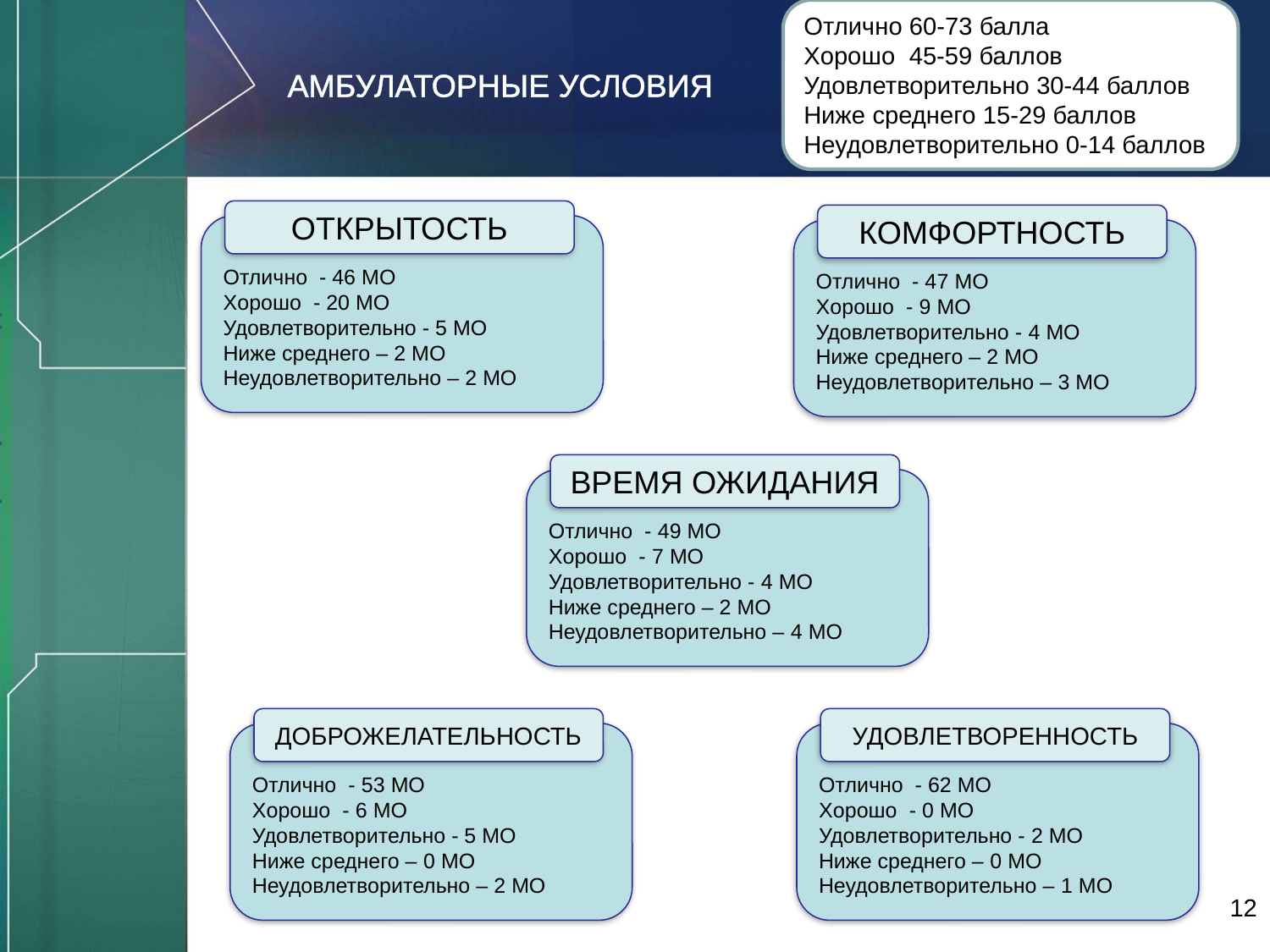

Отлично 60-73 балла
Хорошо  45-59 баллов
Удовлетворительно 30-44 баллов
Ниже среднего 15-29 баллов
Неудовлетворительно 0-14 баллов
АМБУЛАТОРНЫЕ УСЛОВИЯ
ОТКРЫТОСТЬ
КОМФОРТНОСТЬ

Отлично  - 46 МО
Хорошо  - 20 МО
Удовлетворительно - 5 МО
Ниже среднего – 2 МО
Неудовлетворительно – 2 МО

Отлично  - 47 МО
Хорошо  - 9 МО
Удовлетворительно - 4 МО
Ниже среднего – 2 МО
Неудовлетворительно – 3 МО
ВРЕМЯ ОЖИДАНИЯ

Отлично  - 49 МО
Хорошо  - 7 МО
Удовлетворительно - 4 МО
Ниже среднего – 2 МО
Неудовлетворительно – 4 МО
ДОБРОЖЕЛАТЕЛЬНОСТЬ
УДОВЛЕТВОРЕННОСТЬ

Отлично  - 53 МО
Хорошо  - 6 МО
Удовлетворительно - 5 МО
Ниже среднего – 0 МО
Неудовлетворительно – 2 МО

Отлично  - 62 МО
Хорошо  - 0 МО
Удовлетворительно - 2 МО
Ниже среднего – 0 МО
Неудовлетворительно – 1 МО
12